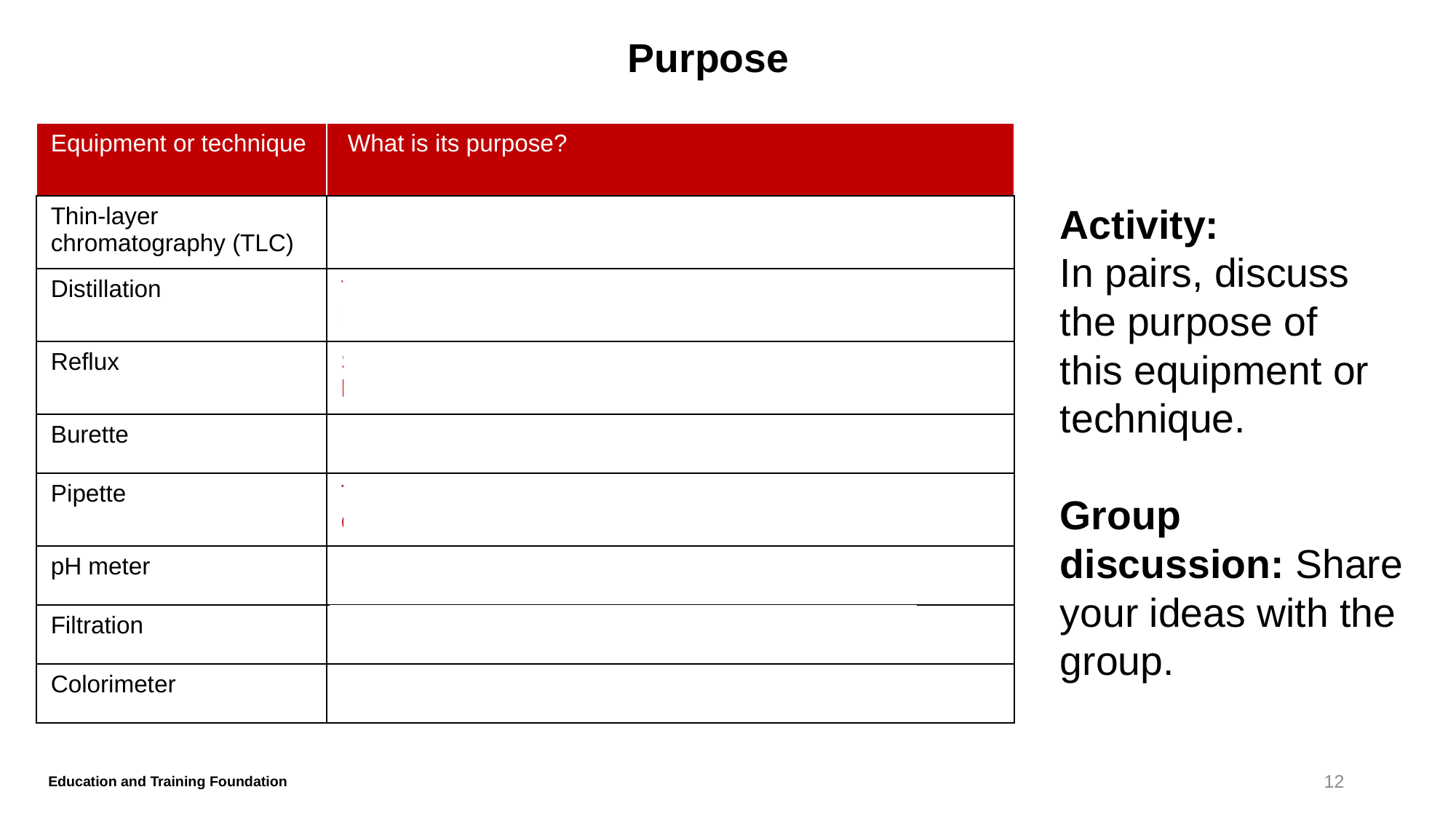

# Purpose
| Equipment or technique | What is its purpose? |
| --- | --- |
| Thin-layer chromatography (TLC) | To identify compounds and determine their purity |
| Distillation | To separate liquids from non-volatile solids or separate liquids which have different boiling points |
| Reflux | Speed up the process of producing an organic liquid by keeping all the chemicals in the apparatus |
| Burette | To measure the volume of a liquid |
| Pipette | To measure a certain volume of a liquid, usually small quantities |
| pH meter | To measure how acidic or alkaline a solution is |
| Filtration | To separate an insoluble solid from a solution or liquid |
| Colorimeter | To measure the absorbency of light waves |
Activity:
In pairs, discuss the purpose of this equipment or technique.

Group discussion: Share your ideas with the group.

12
Education and Training Foundation